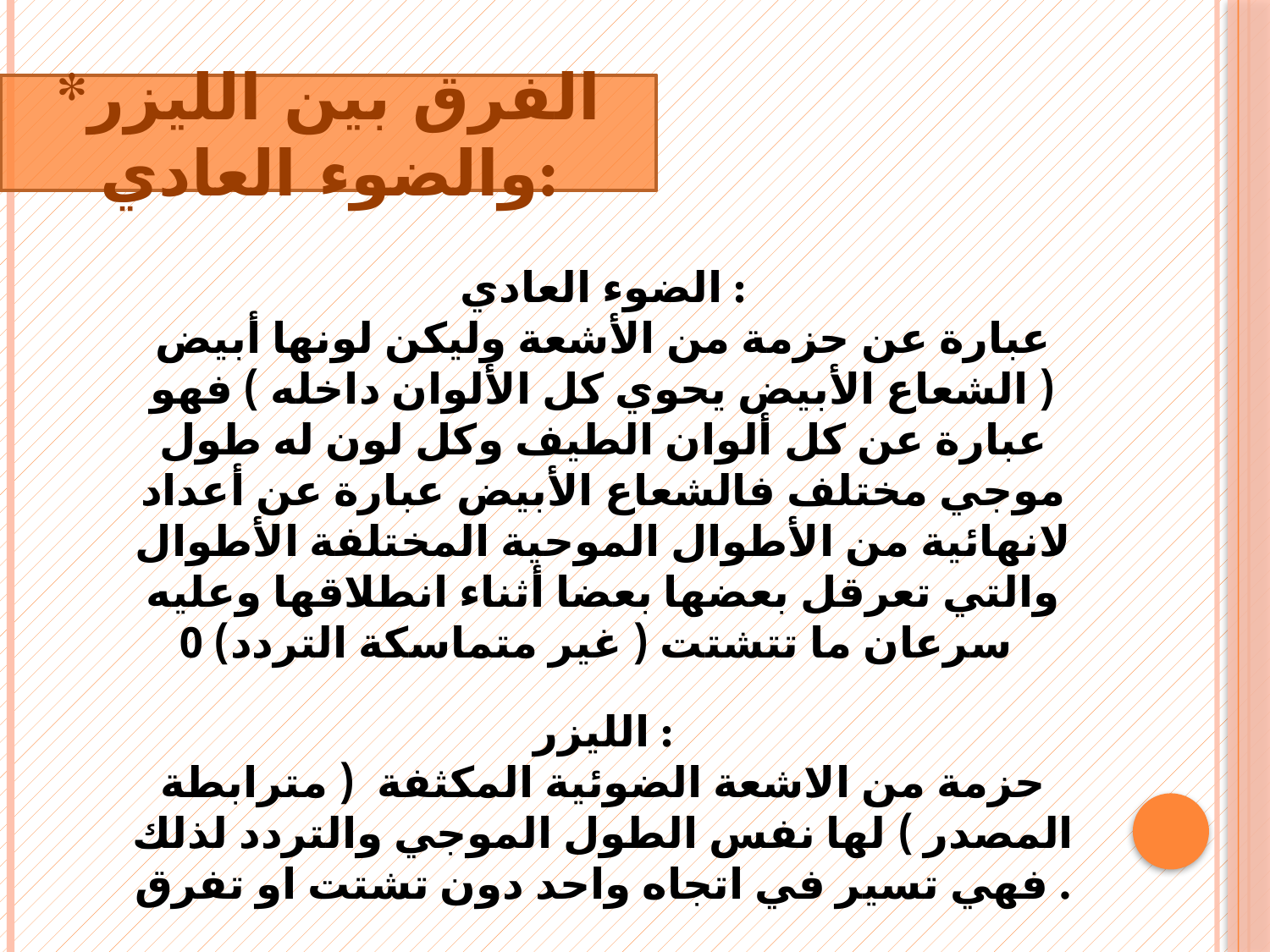

*الفرق بين الليزر والضوء العادي:
الضوء العادي :
عبارة عن حزمة من الأشعة وليكن لونها أبيض ( الشعاع الأبيض يحوي كل الألوان داخله ) فهو عبارة عن كل ألوان الطيف وكل لون له طول موجي مختلف فالشعاع الأبيض عبارة عن أعداد لانهائية من الأطوال الموحية المختلفة الأطوال والتي تعرقل بعضها بعضا أثناء انطلاقها وعليه سرعان ما تتشتت ( غير متماسكة التردد) 0
الليزر :
حزمة من الاشعة الضوئية المكثفة  ( مترابطة المصدر ) لها نفس الطول الموجي والتردد لذلك فهي تسير في اتجاه واحد دون تشتت او تفرق .